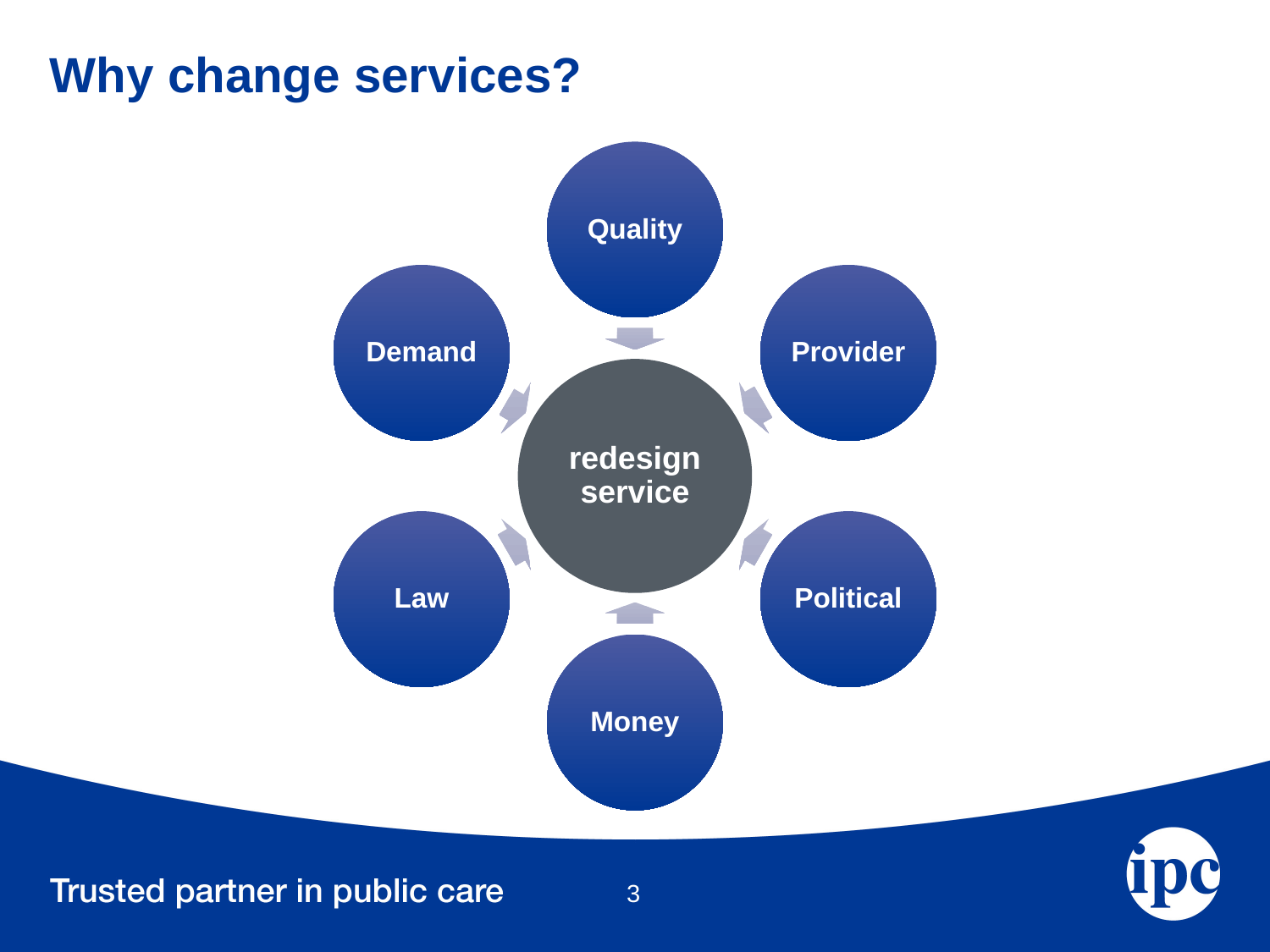

# Why change services?
redesign service

Quality

Demand

Law

Money

Political

Provider
3